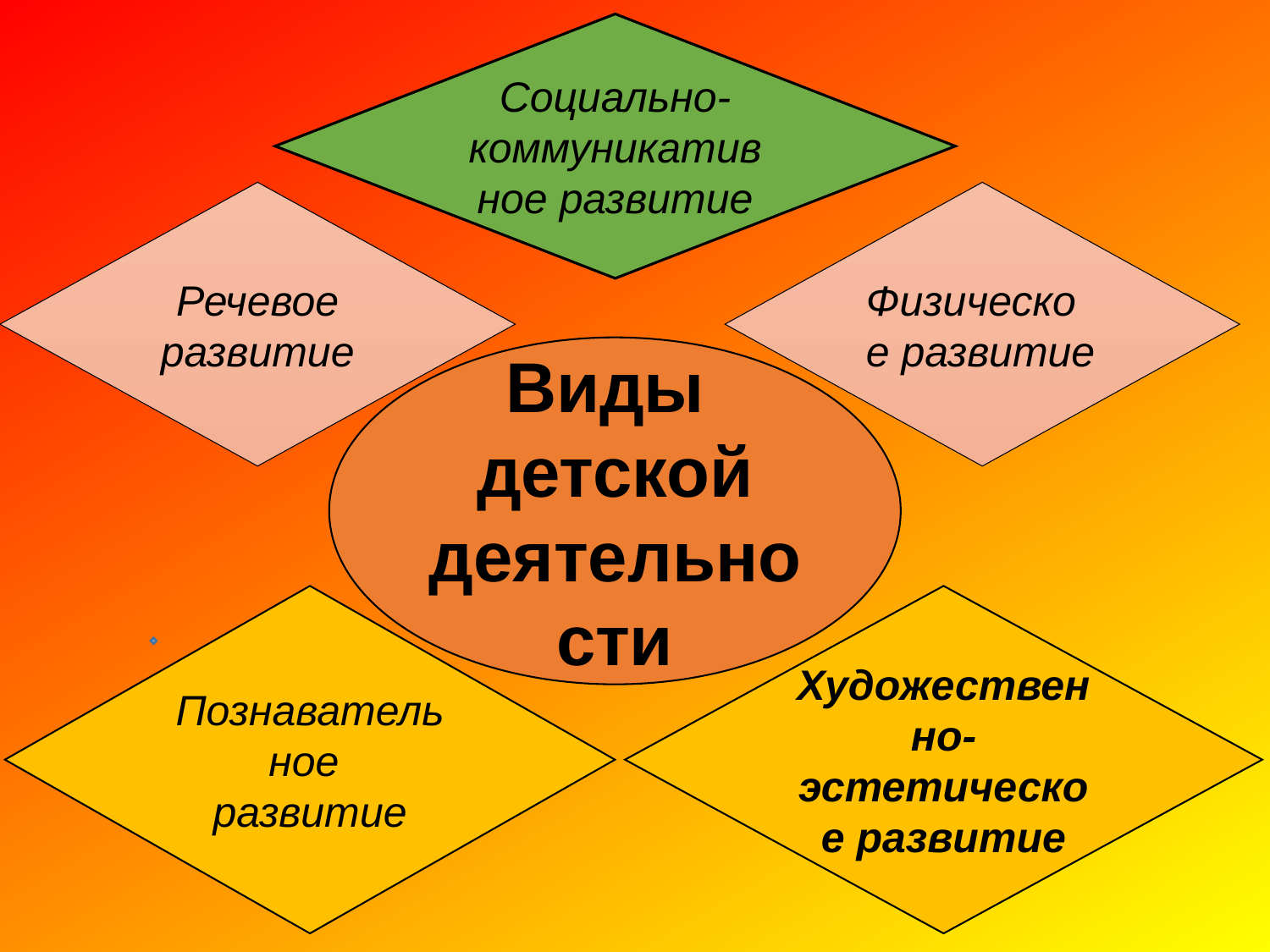

Социально-коммуникативное развитие
Речевое развитие
Физическое развитие
Виды  детской деятельности
Познавательное
развитие
Художественно-эстетическое развитие